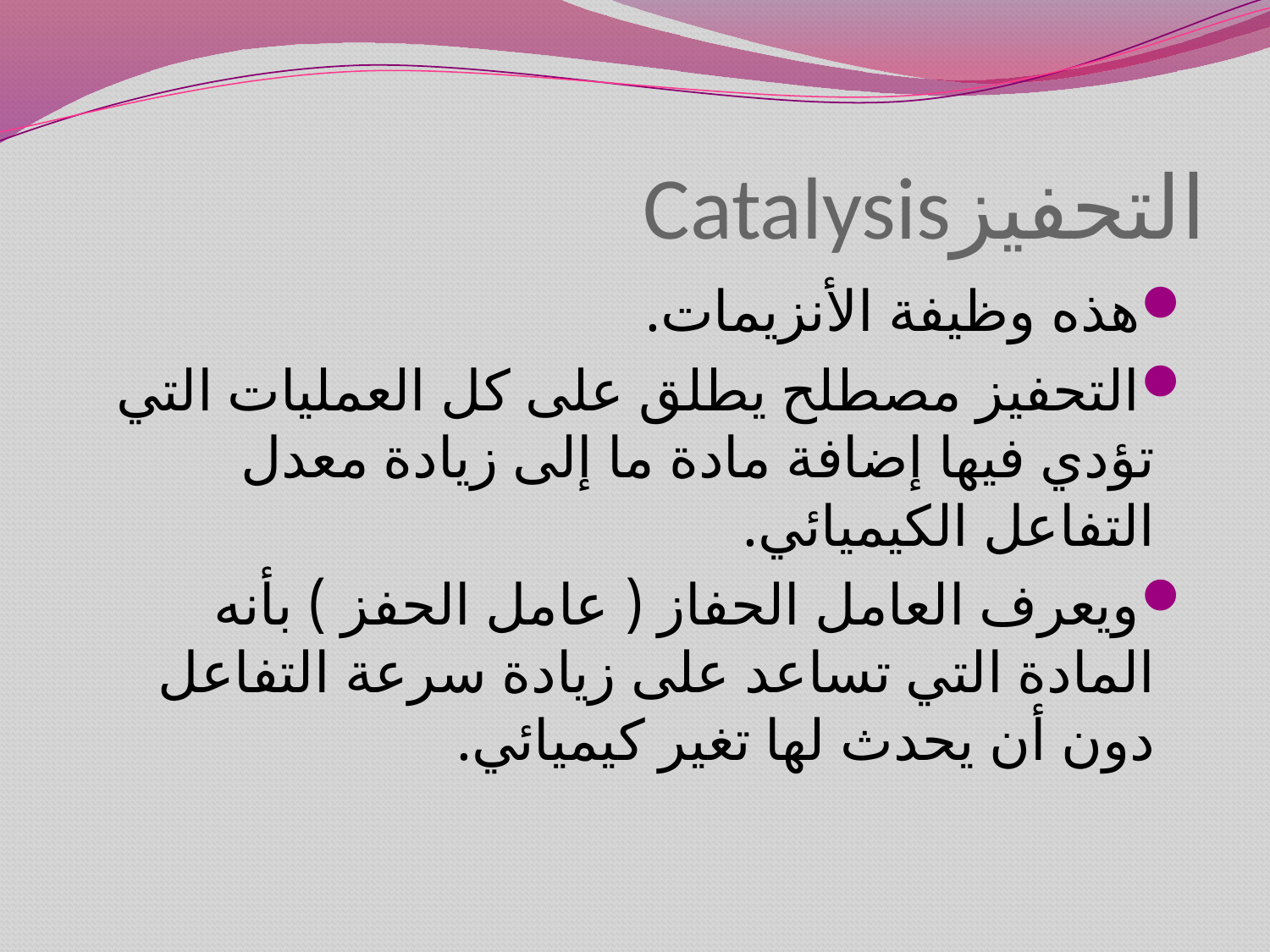

# التحفيزCatalysis
هذه وظيفة الأنزيمات.
التحفيز مصطلح يطلق على كل العمليات التي تؤدي فيها إضافة مادة ما إلى زيادة معدل التفاعل الكيميائي.
ويعرف العامل الحفاز ( عامل الحفز ) بأنه المادة التي تساعد على زيادة سرعة التفاعل دون أن يحدث لها تغير كيميائي.